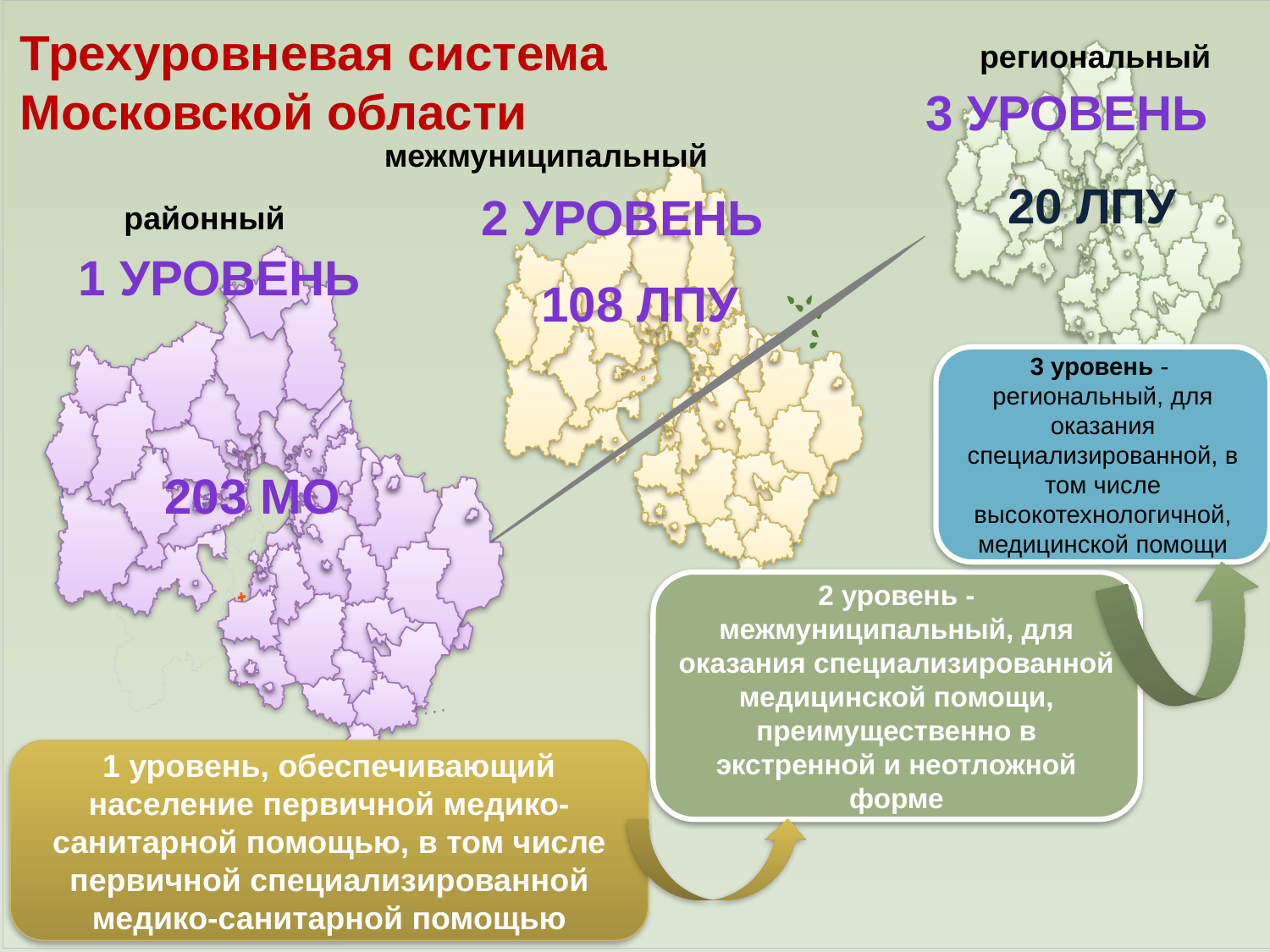

Трехуровневая система
Московской области
региональный

3 уровень
межмуниципальный

20 ЛПУ
2 уровень
районный

1 уровень

108 ЛПУ

3 уровень -  региональный, для оказания специализированной, в том числе высокотехнологичной, медицинской помощи

203 МО

2 уровень - межмуниципальный, для оказания специализированной медицинской помощи, преимущественно в экстренной и неотложной форме

1 уровень, обеспечивающий население первичной медико-санитарной помощью, в том числе первичной специализированной медико-санитарной помощью